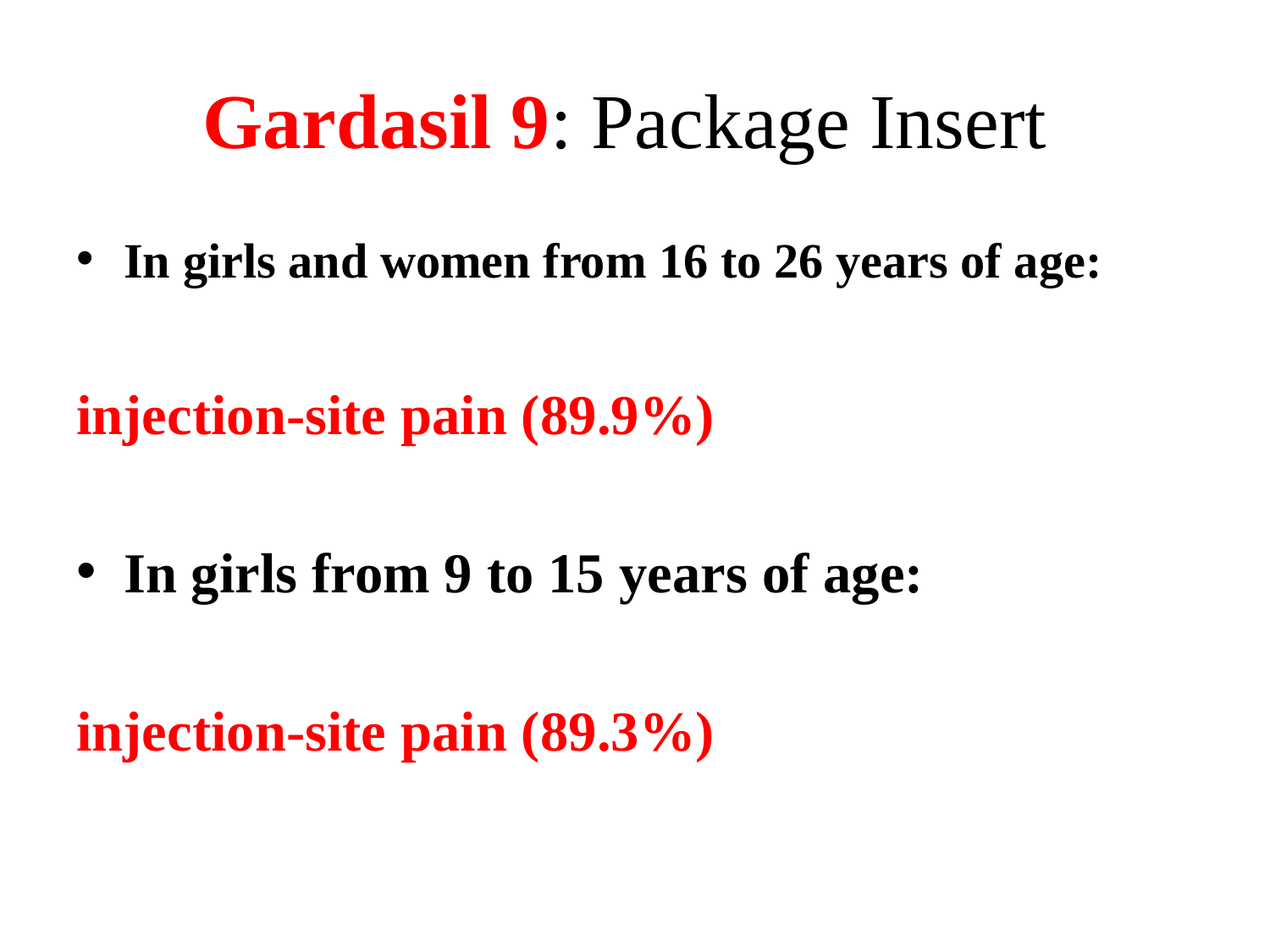

# Gardasil 9: Package Insert
In girls and women from 16 to 26 years of age:

injection-site pain (89.9%)

In girls from 9 to 15 years of age:

injection-site pain (89.3%)